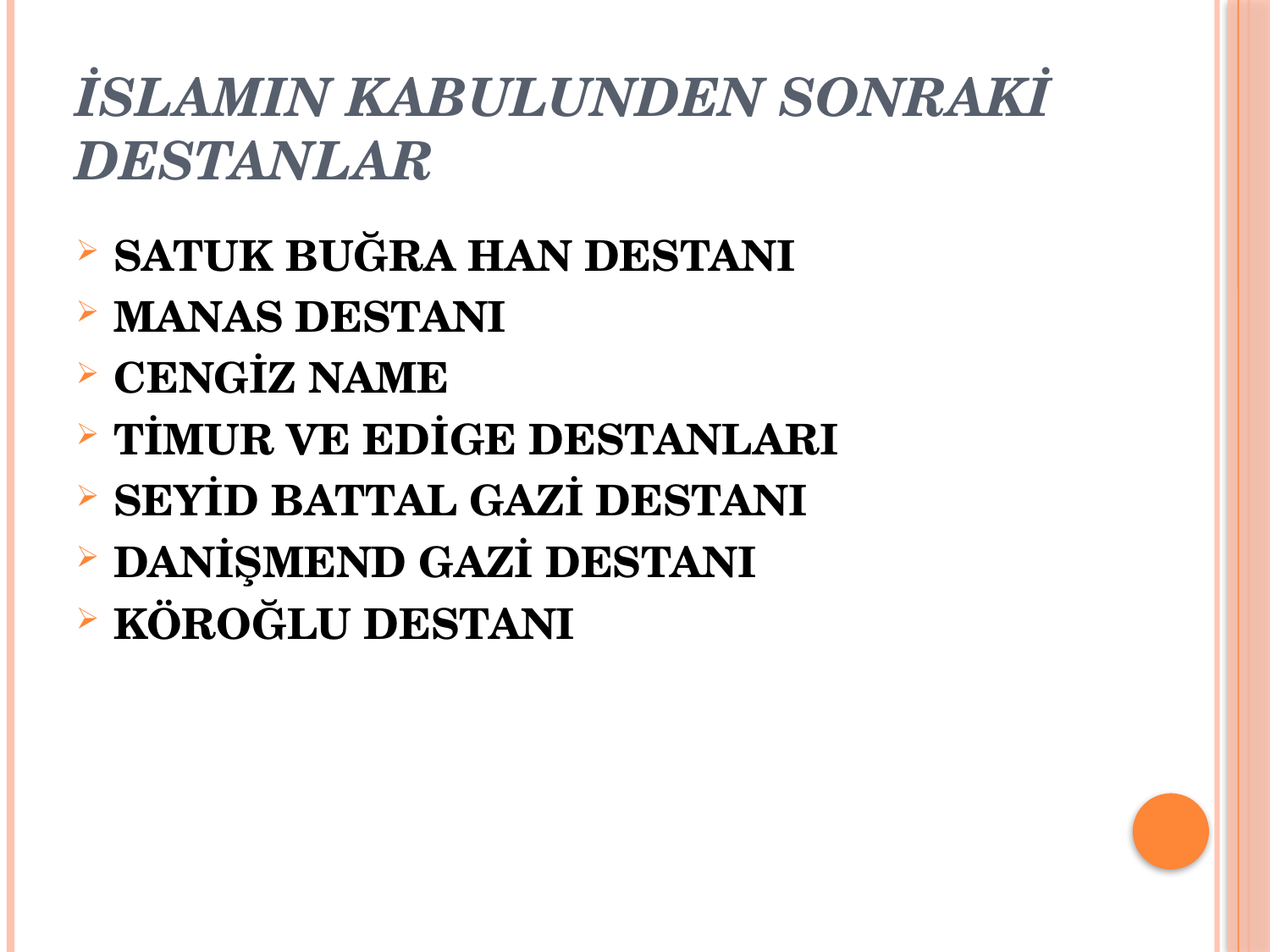

# İslamın kabulunden sonraki destanlar
SATUK BUĞRA HAN DESTANI
MANAS DESTANI
CENGİZ NAME
TİMUR VE EDİGE DESTANLARI
SEYİD BATTAL GAZİ DESTANI
DANİŞMEND GAZİ DESTANI
KÖROĞLU DESTANI